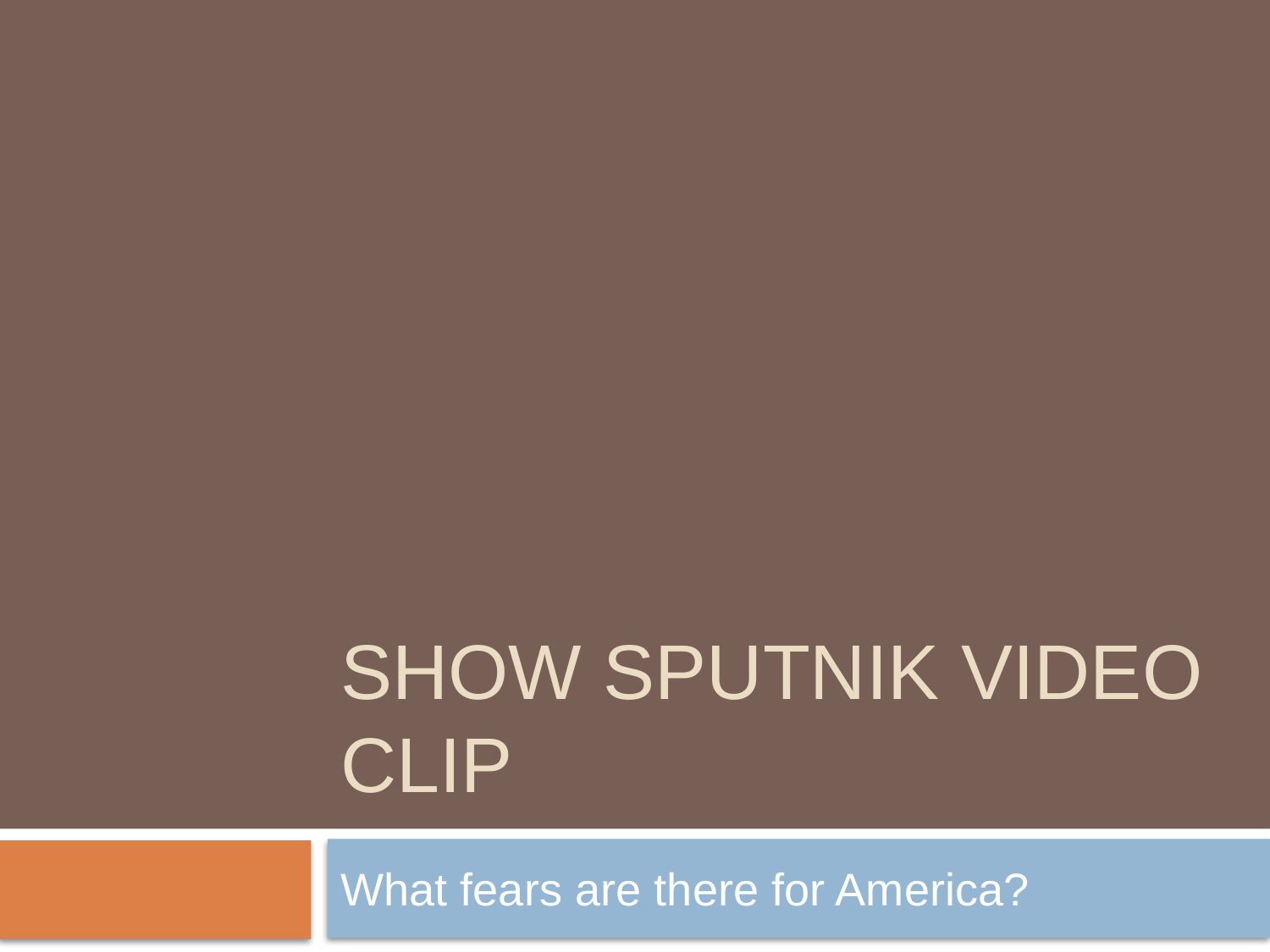

# Show Sputnik video Clip
What fears are there for America?